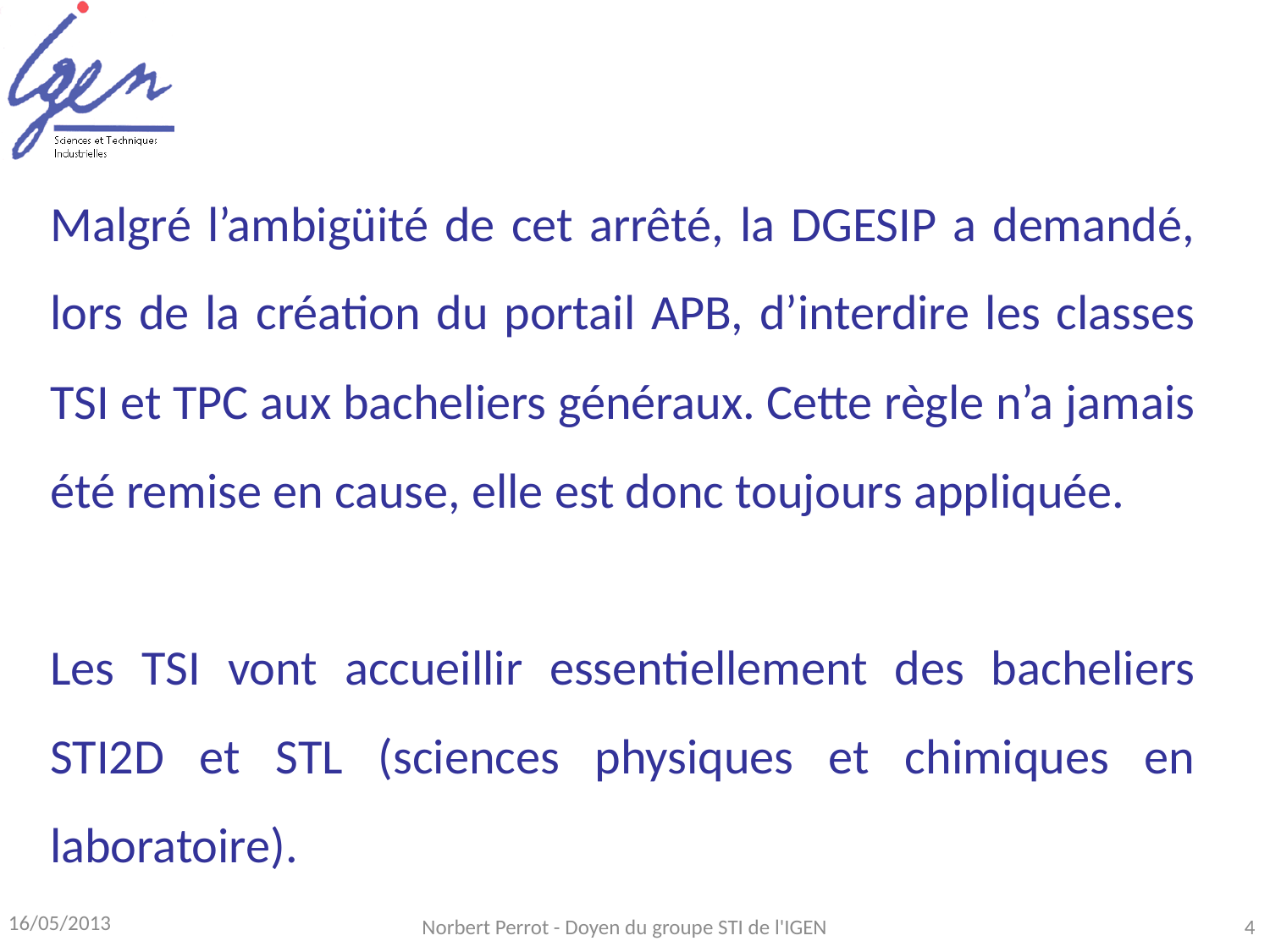

Malgré l’ambigüité de cet arrêté, la DGESIP a demandé, lors de la création du portail APB, d’interdire les classes TSI et TPC aux bacheliers généraux. Cette règle n’a jamais été remise en cause, elle est donc toujours appliquée.

Les TSI vont accueillir essentiellement des bacheliers STI2D et STL (sciences physiques et chimiques en laboratoire).
16/05/2013
Norbert Perrot - Doyen du groupe STI de l'IGEN
4